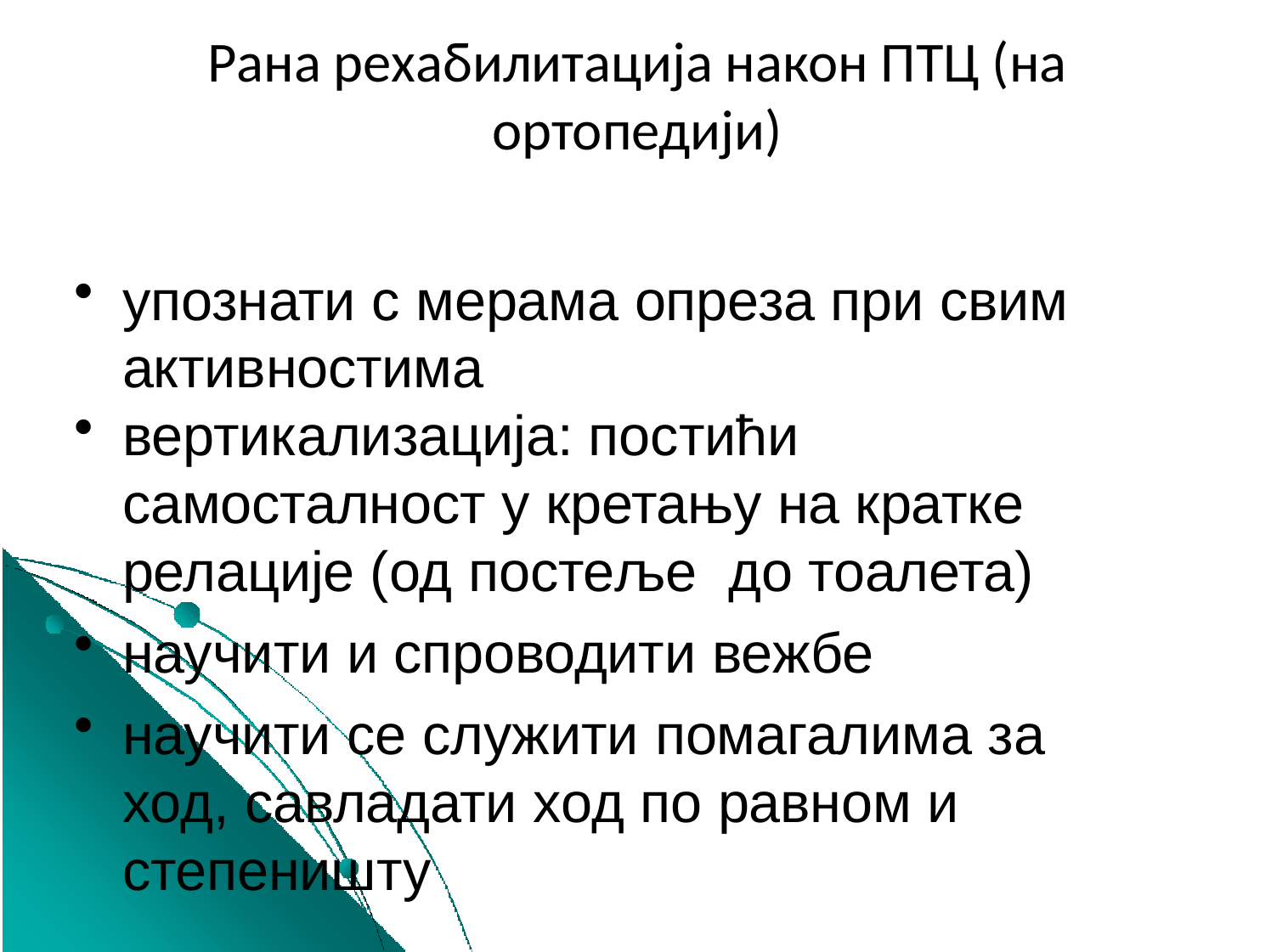

# Рана рехабилитација након ПТЦ (на ортопедији)

упознати с мерама опреза при свим  активностима
вертикализација: постићи самосталност у кретању на кратке релације (од постеље  до тоалета)
научити и спроводити вежбе
научити се служити помагалима за ход, савладати ход по равном и степеништу